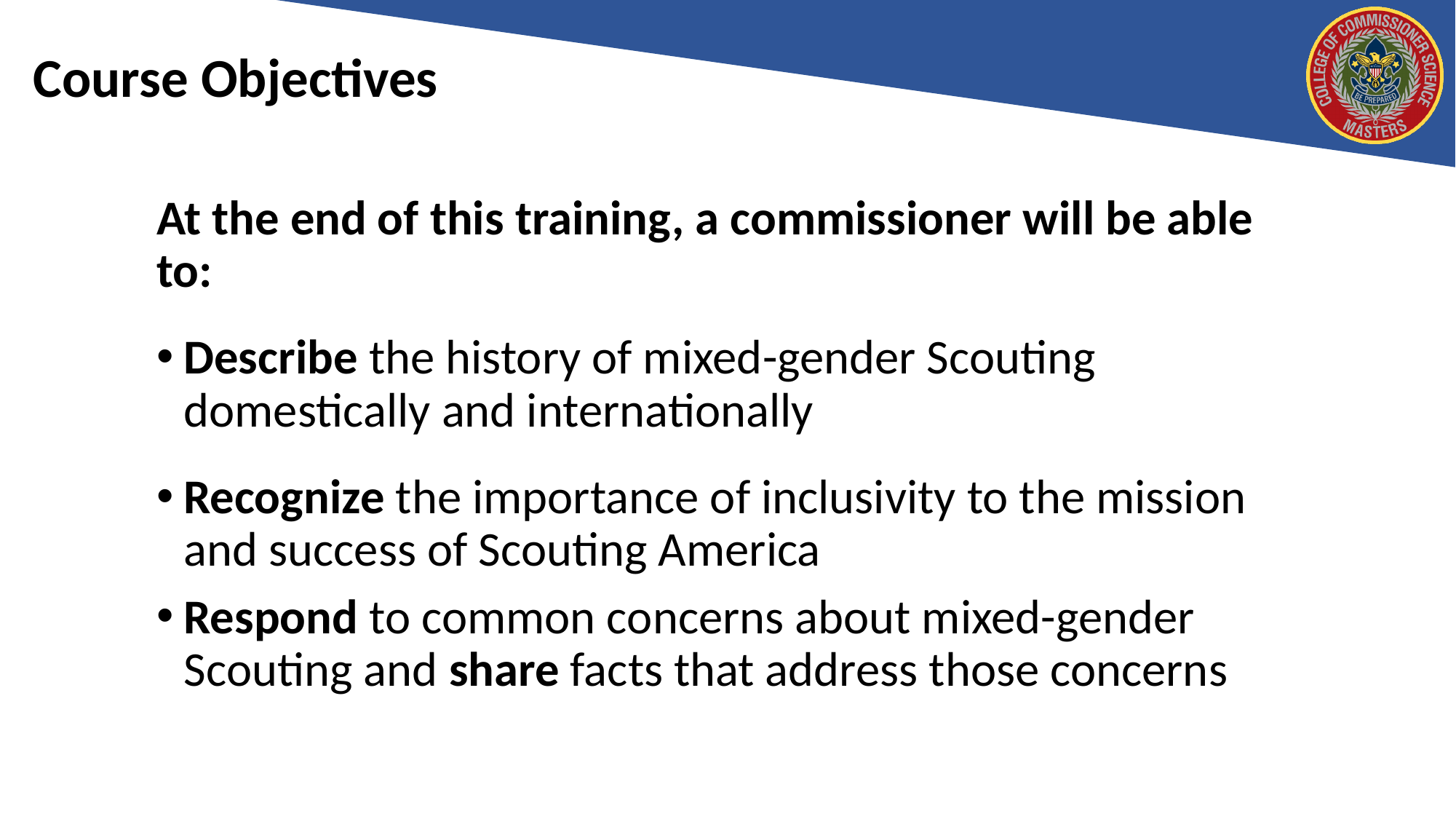

# Course Objectives
At the end of this training, a commissioner will be able to:
Describe the history of mixed-gender Scouting domestically and internationally
Recognize the importance of inclusivity to the mission and success of Scouting America
Respond to common concerns about mixed-gender Scouting and share facts that address those concerns